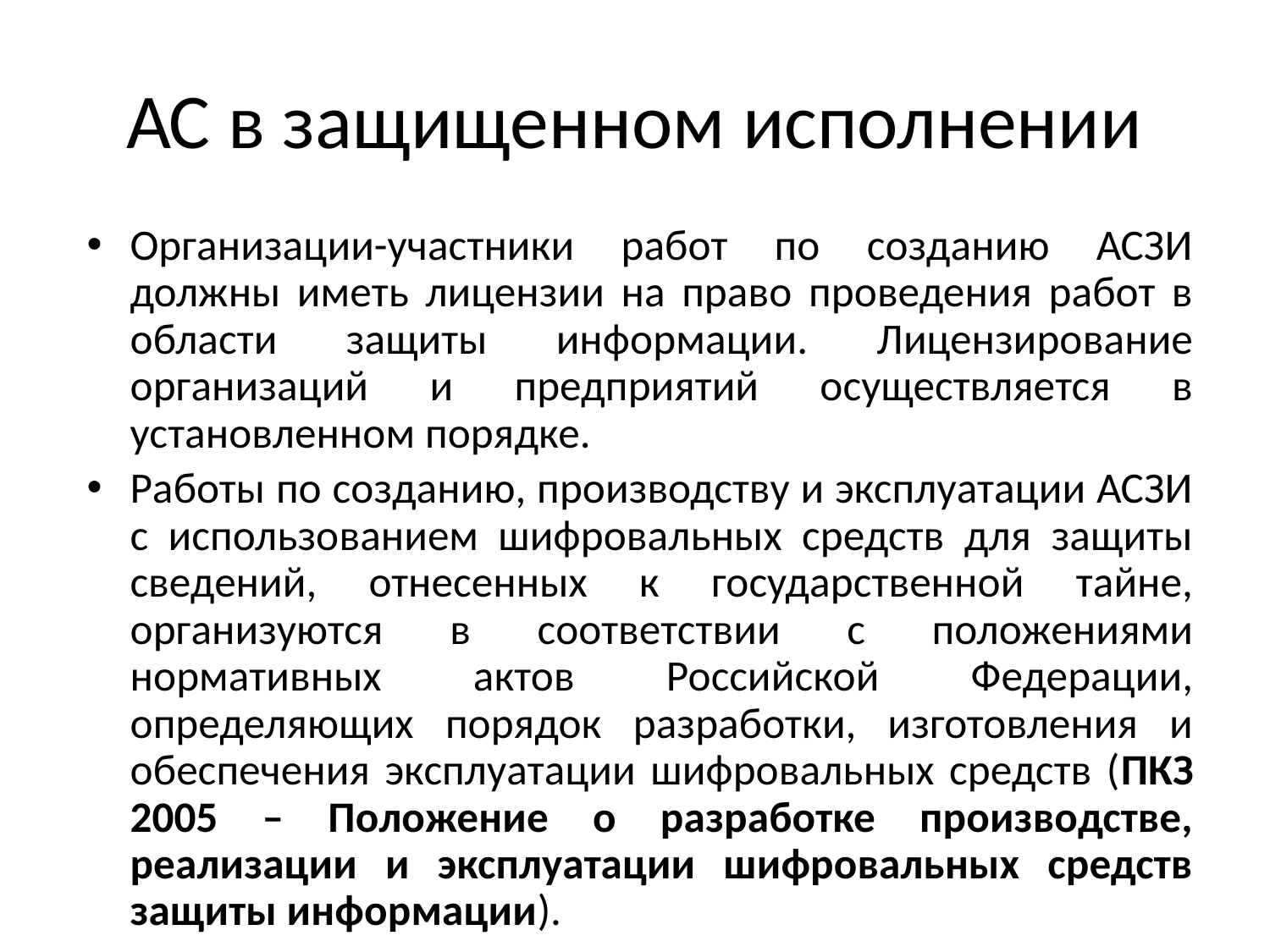

# АС в защищенном исполнении
Организации-участники работ по созданию АСЗИ должны иметь лицензии на право проведения работ в области защиты информации. Лицензирование организаций и предприятий осуществляется в установленном порядке.
Работы по созданию, производству и эксплуатации АСЗИ с использованием шифровальных средств для защиты сведений, отнесенных к государственной тайне, организуются в соответствии с положениями нормативных актов Российской Федерации, определяющих порядок разработки, изготовления и обеспечения эксплуатации шифровальных средств (ПКЗ 2005 – Положение о разработке производстве, реализации и эксплуатации шифровальных средств защиты информации).